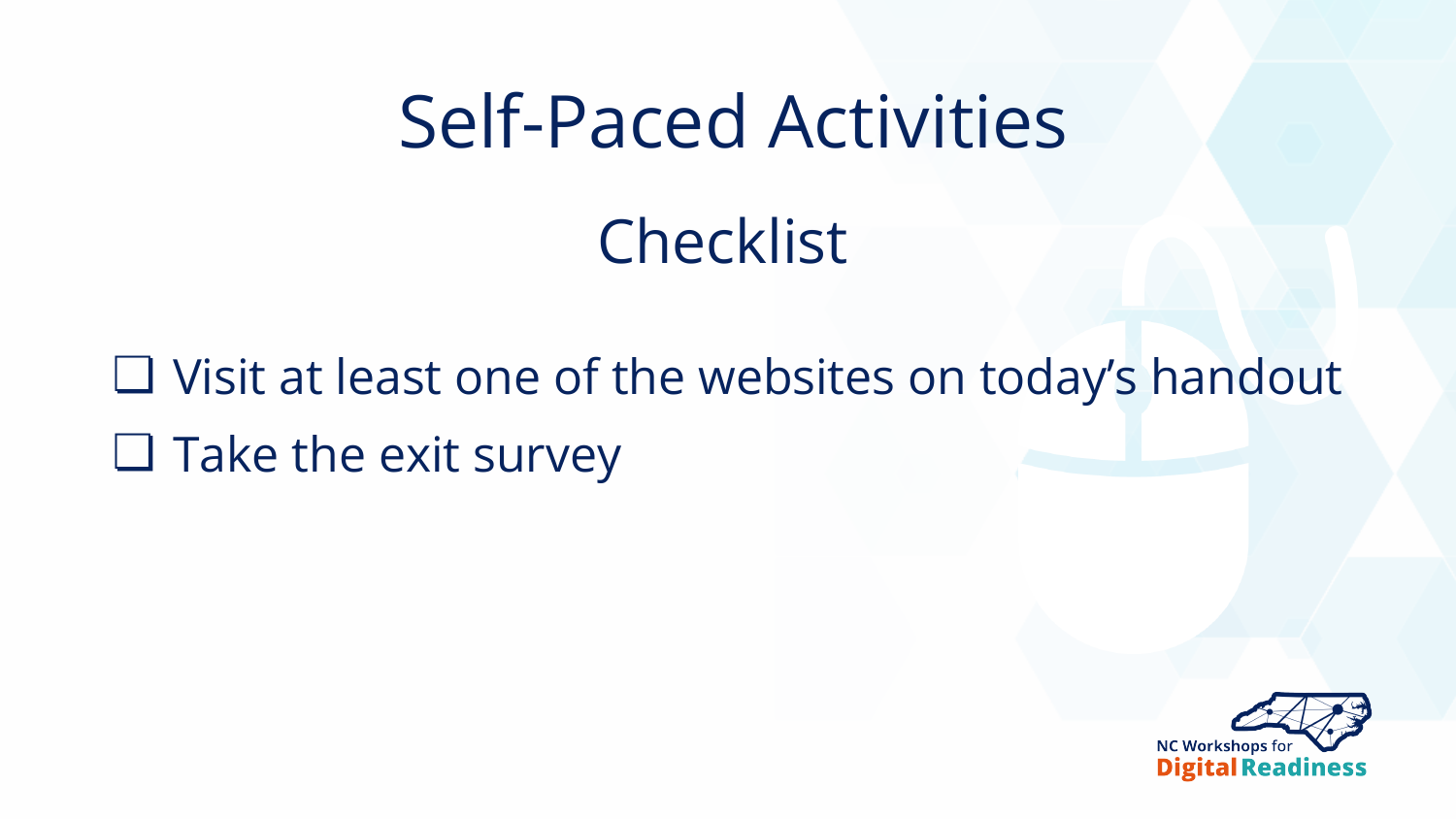

# Self-Paced Activities
Checklist

Visit at least one of the websites on today’s handout

Take the exit survey